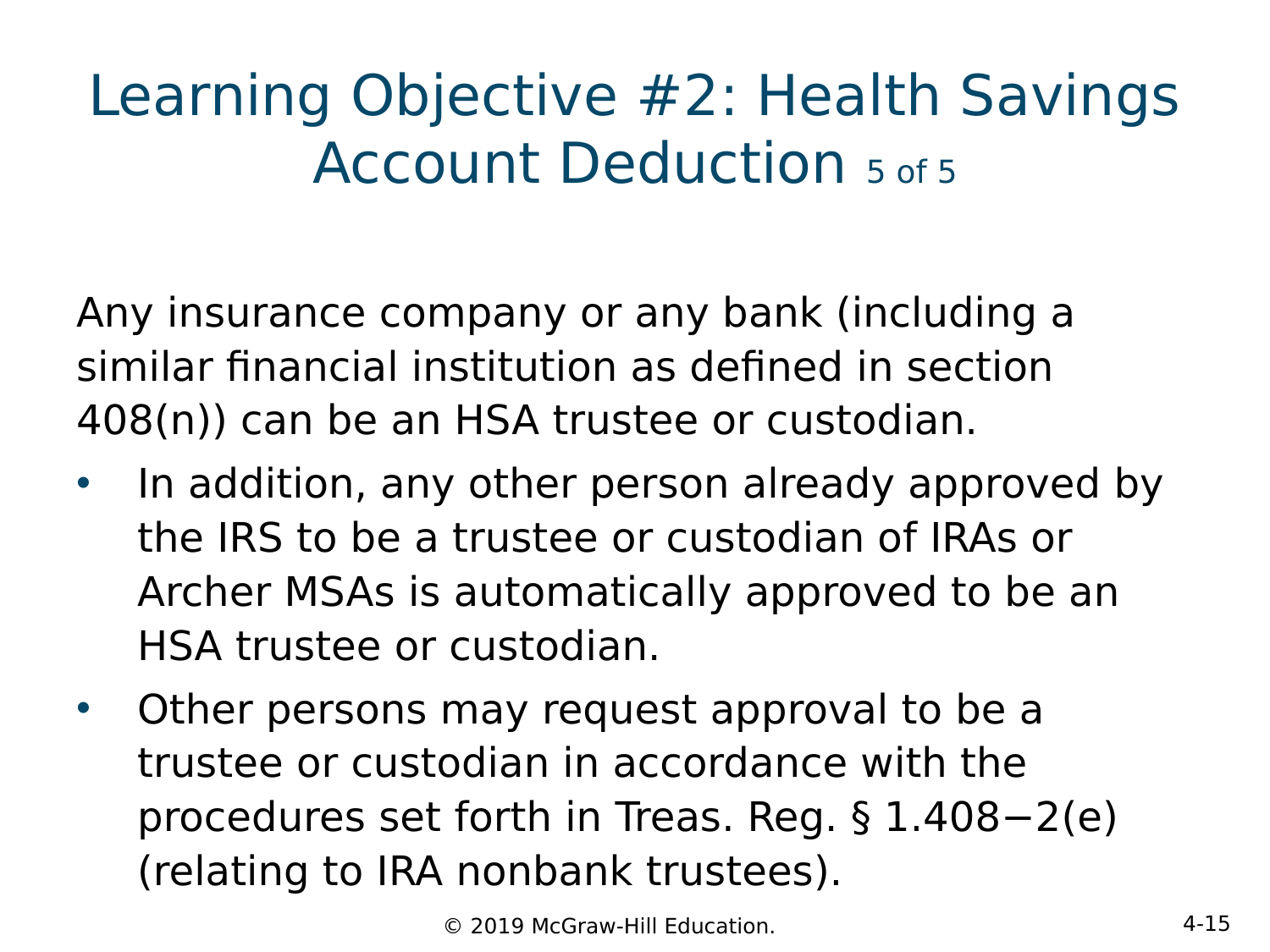

# Learning Objective #2: Health Savings Account Deduction 5 of 5
Any insurance company or any bank (including a similar financial institution as defined in section 408(n)) can be an HSA trustee or custodian.
In addition, any other person already approved by the IRS to be a trustee or custodian of IRAs or Archer MSAs is automatically approved to be an HSA trustee or custodian.
Other persons may request approval to be a trustee or custodian in accordance with the procedures set forth in Treas. Reg. § 1.408−2(e) (relating to IRA nonbank trustees).